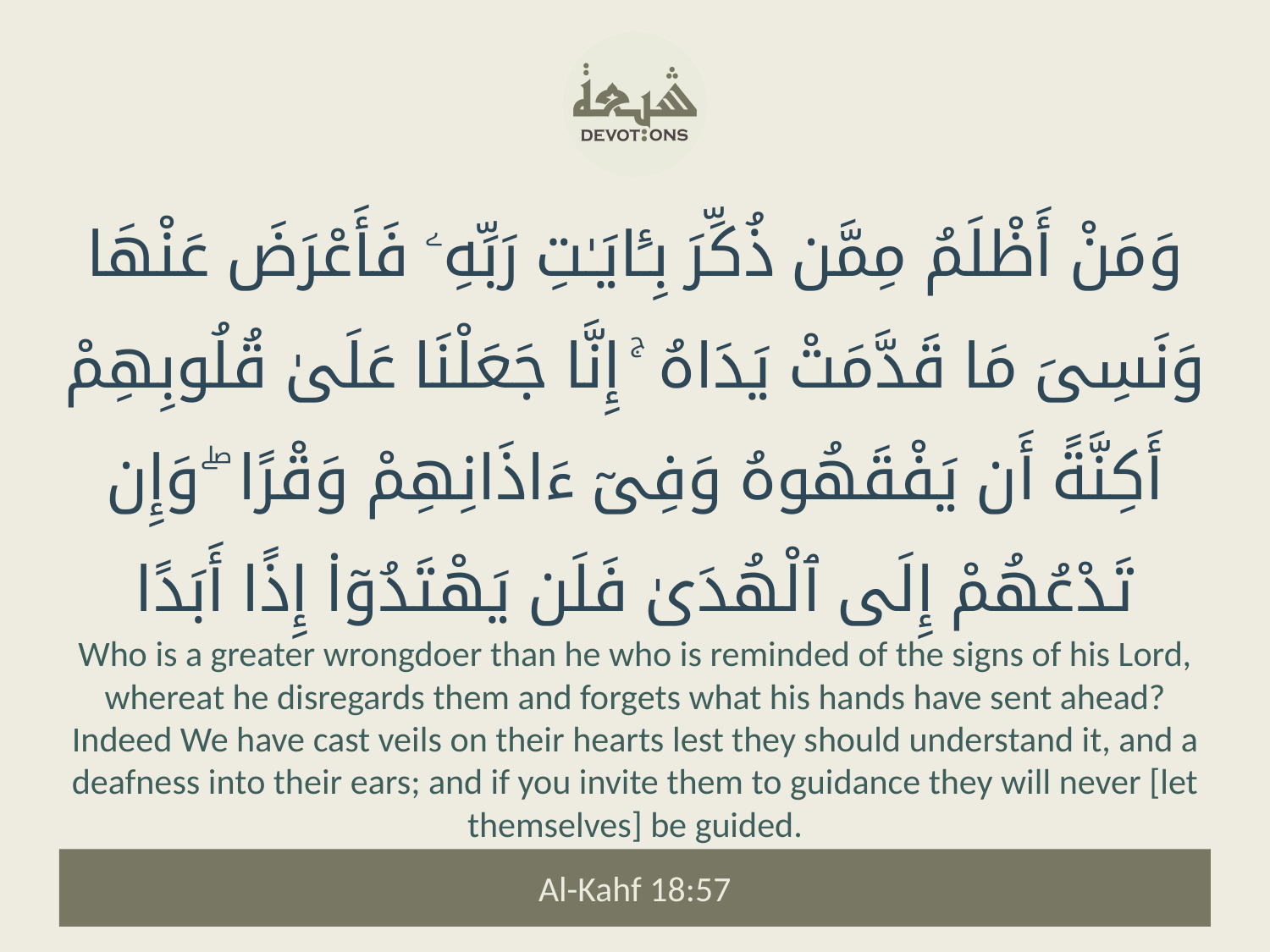

وَمَنْ أَظْلَمُ مِمَّن ذُكِّرَ بِـَٔايَـٰتِ رَبِّهِۦ فَأَعْرَضَ عَنْهَا وَنَسِىَ مَا قَدَّمَتْ يَدَاهُ ۚ إِنَّا جَعَلْنَا عَلَىٰ قُلُوبِهِمْ أَكِنَّةً أَن يَفْقَهُوهُ وَفِىٓ ءَاذَانِهِمْ وَقْرًا ۖ وَإِن تَدْعُهُمْ إِلَى ٱلْهُدَىٰ فَلَن يَهْتَدُوٓا۟ إِذًا أَبَدًا
Who is a greater wrongdoer than he who is reminded of the signs of his Lord, whereat he disregards them and forgets what his hands have sent ahead? Indeed We have cast veils on their hearts lest they should understand it, and a deafness into their ears; and if you invite them to guidance they will never [let themselves] be guided.
Al-Kahf 18:57